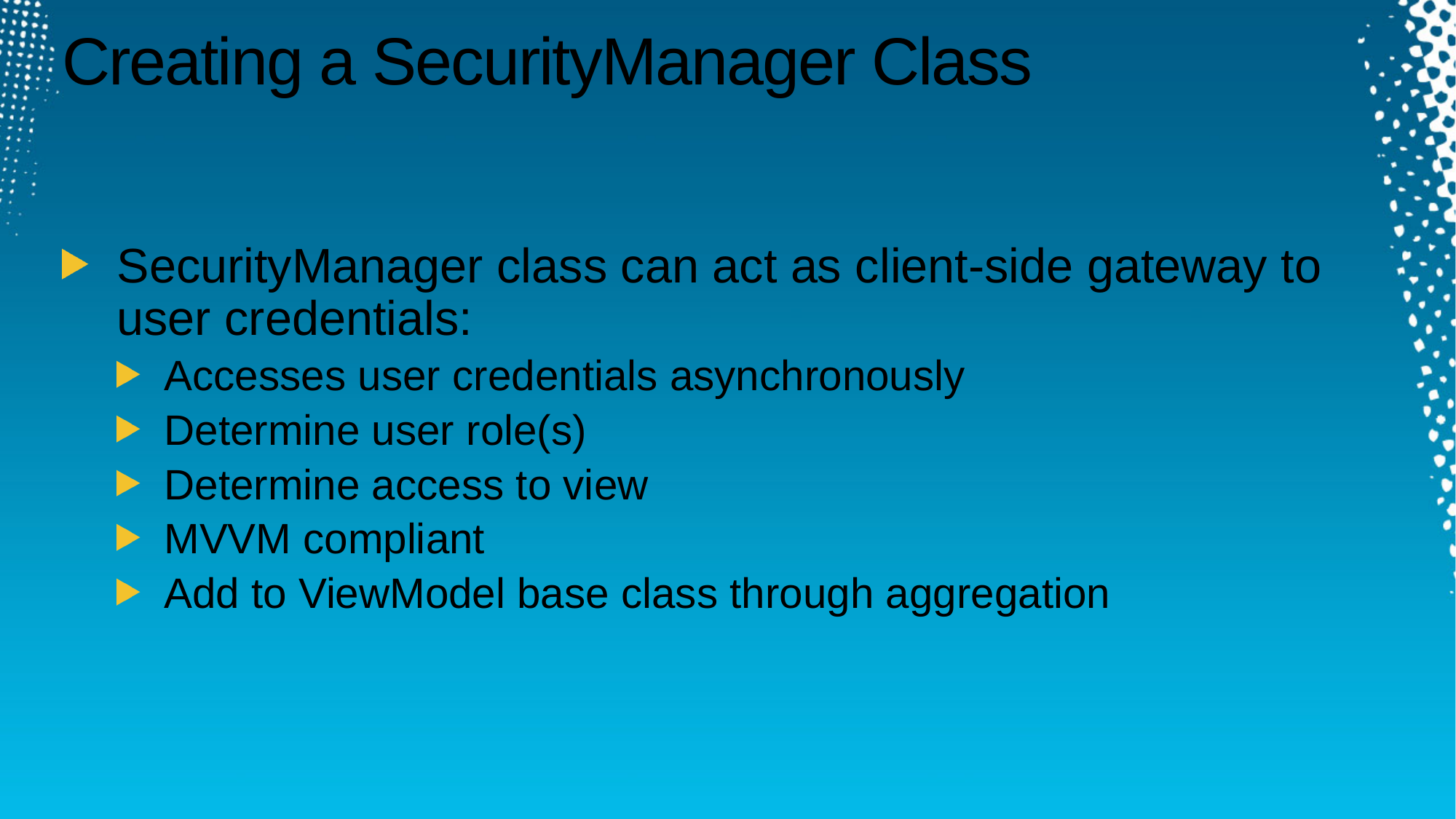

# Creating a SecurityManager Class

SecurityManager class can act as client-side gateway to user credentials:
Accesses user credentials asynchronously
Determine user role(s)
Determine access to view
MVVM compliant
Add to ViewModel base class through aggregation